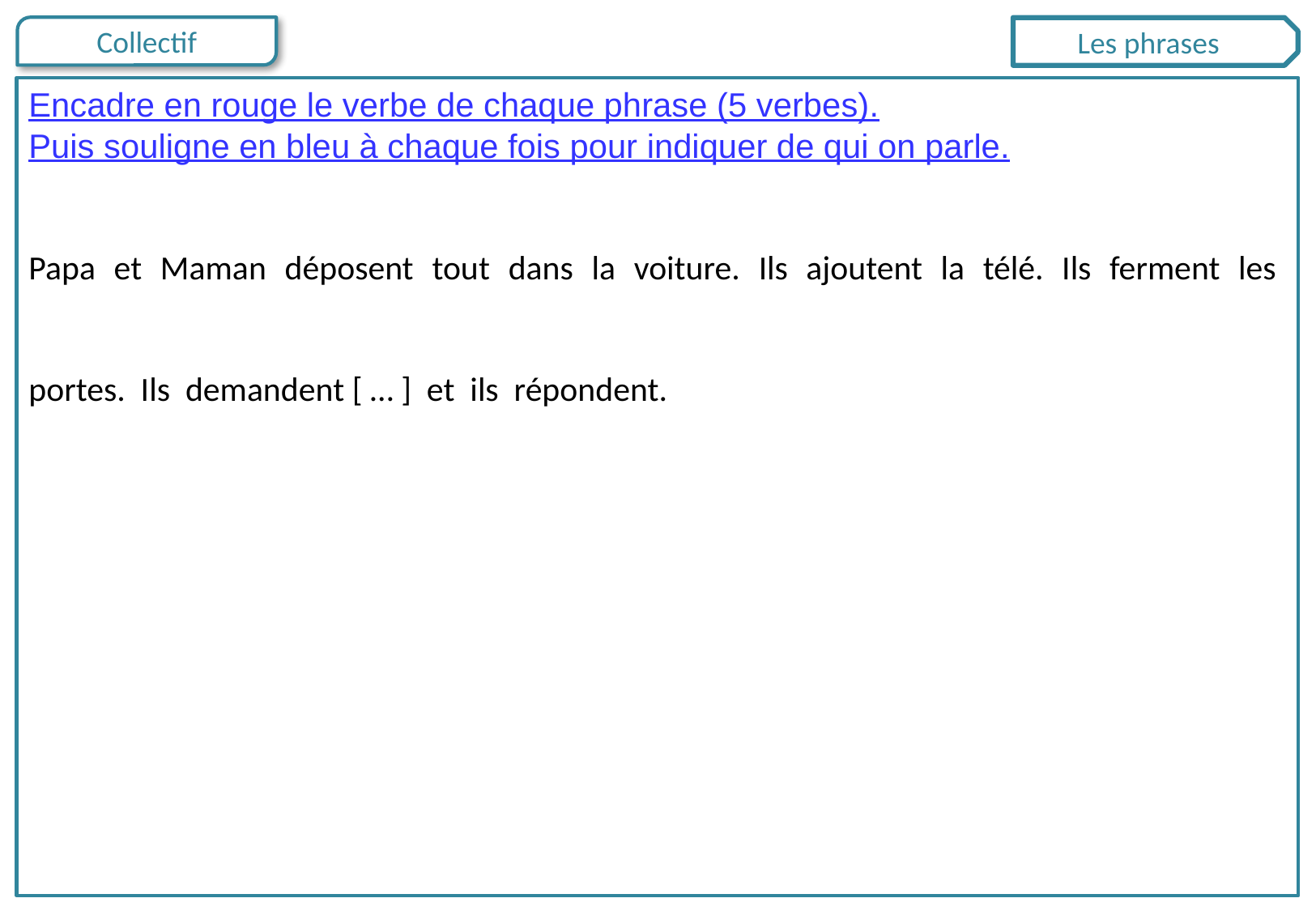

Les phrases
Encadre en rouge le verbe de chaque phrase (5 verbes).
Puis souligne en bleu à chaque fois pour indiquer de qui on parle.
Papa  et  Maman  déposent  tout  dans  la  voiture.  Ils  ajoutent  la  télé.  Ils  ferment  les  portes.  Ils  demandent [ … ]  et  ils  répondent.